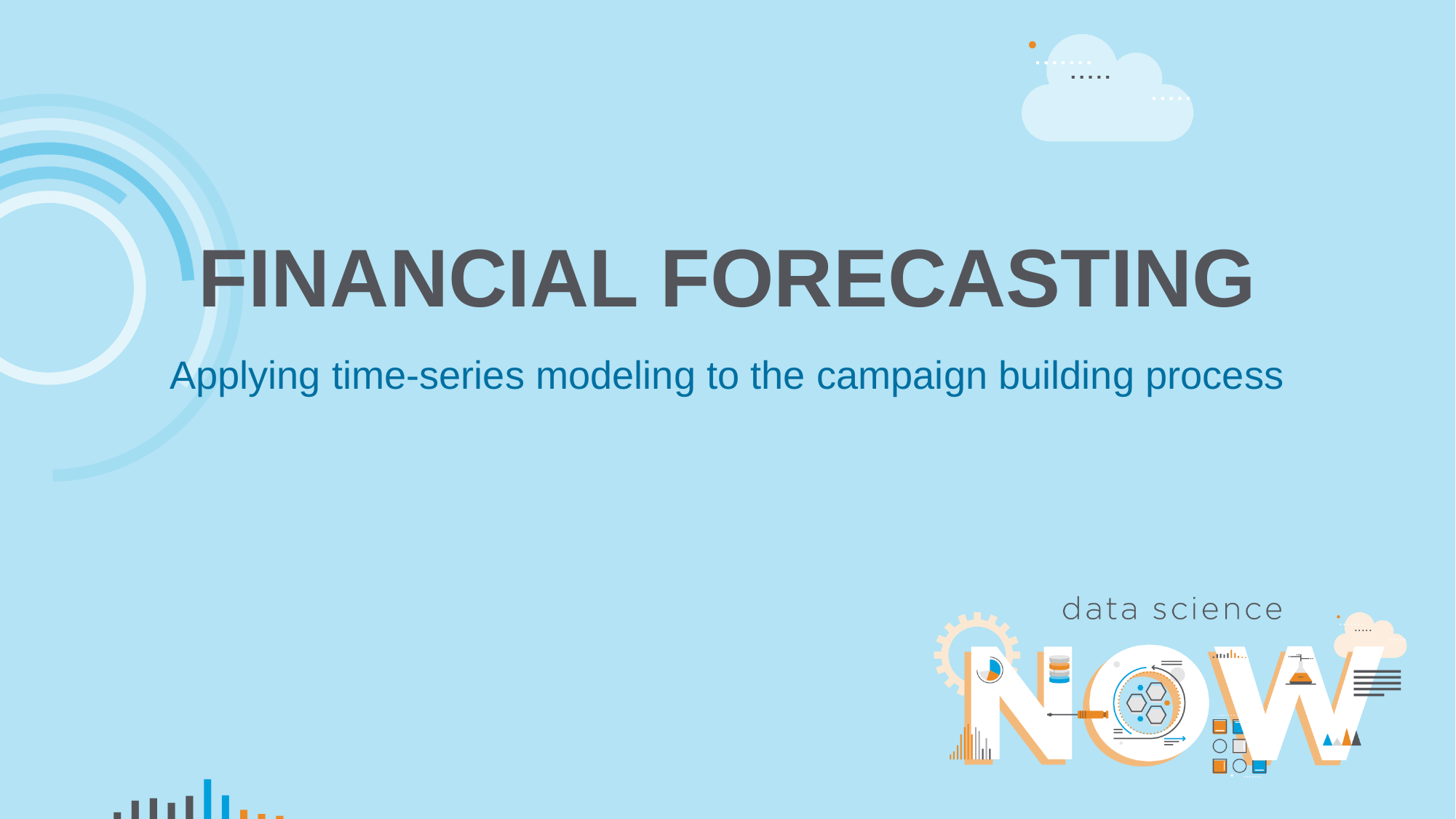

# Financial Forecasting
Applying time-series modeling to the campaign building process